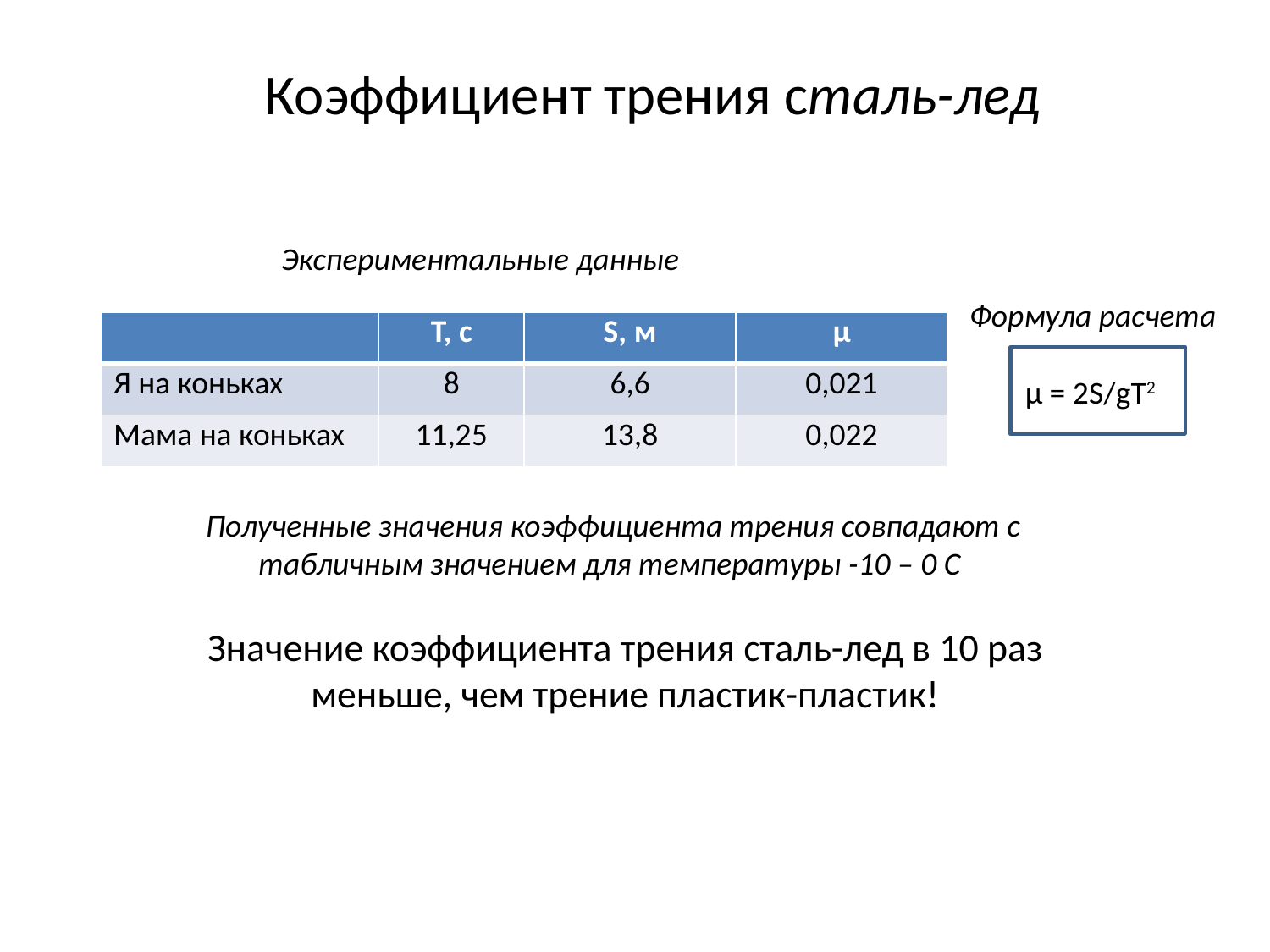

Коэффициент трения сталь-лед
Экспериментальные данные
Формула расчета
|  | T, с | S, м | µ |
| --- | --- | --- | --- |
| Я на коньках | 8 | 6,6 | 0,021 |
| Мама на коньках | 11,25 | 13,8 | 0,022 |

µ = 2S/gT2

Полученные значения коэффициента трения совпадают с табличным значением для температуры -10 – 0 С
Значение коэффициента трения сталь-лед в 10 раз меньше, чем трение пластик-пластик!